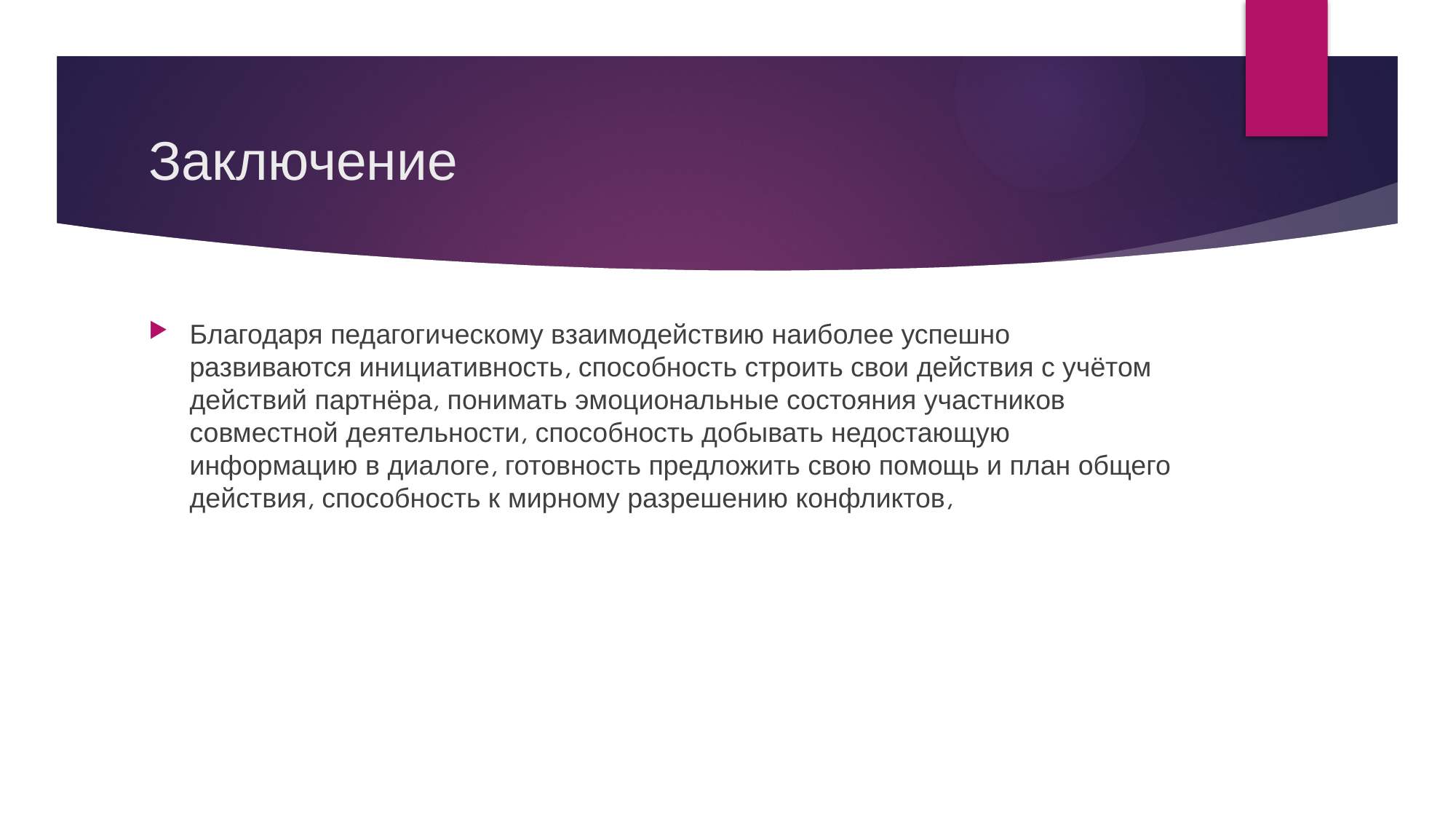

# Заключение
Благодаря педагогическому взаимодействию наиболее успешно развиваются инициативность, способность строить свои действия с учётом действий партнёра, понимать эмоциональные состояния участников совместной деятельности, способность добывать недостающую информацию в диалоге, готовность предложить свою помощь и план общего действия, способность к мирному разрешению конфликтов,